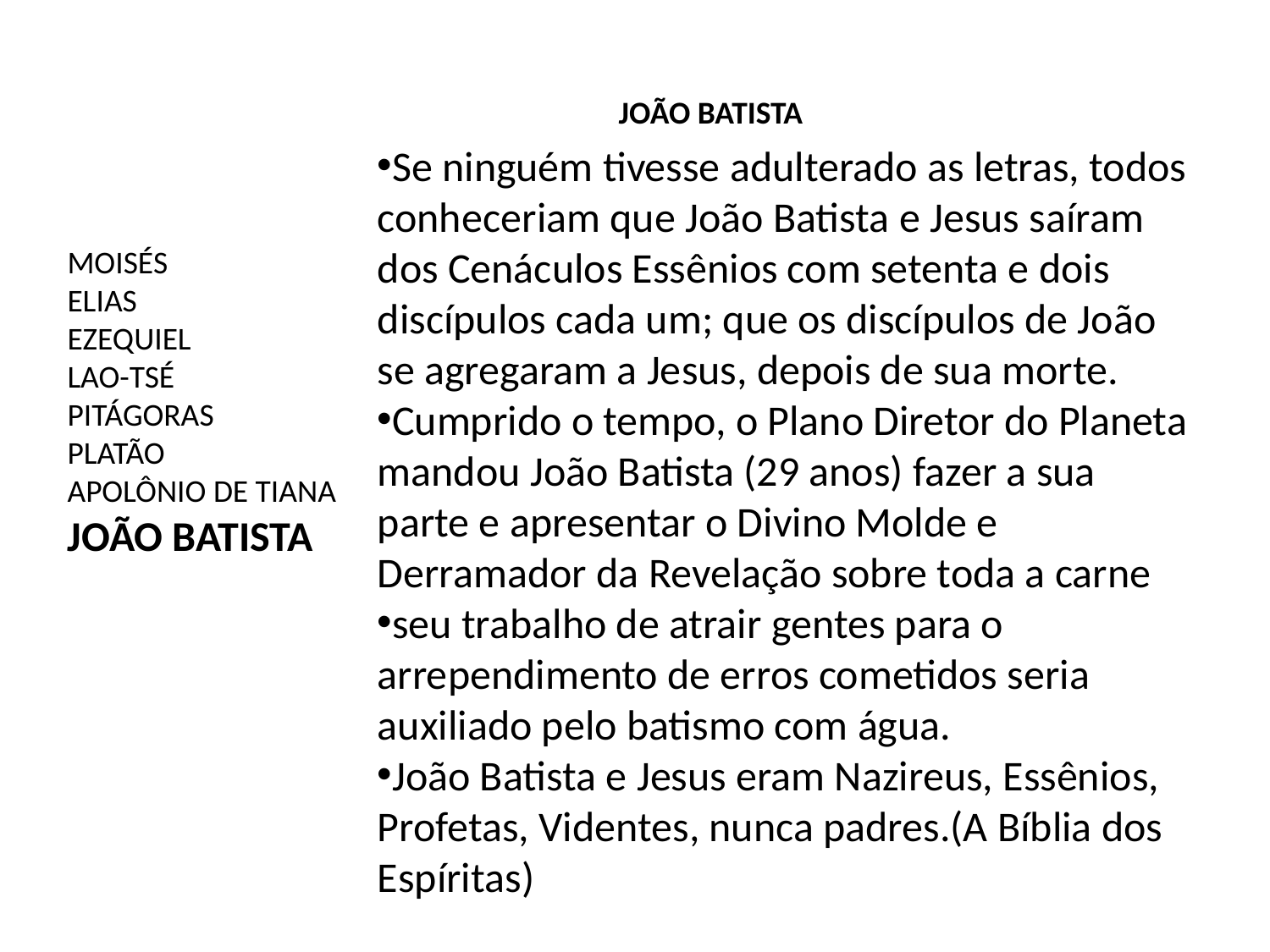

JOÃO BATISTA
Se ninguém tivesse adulterado as letras, todos conheceriam que João Batista e Jesus saíram dos Cenáculos Essênios com setenta e dois discípulos cada um; que os discípulos de João se agregaram a Jesus, depois de sua morte.
Cumprido o tempo, o Plano Diretor do Planeta mandou João Batista (29 anos) fazer a sua parte e apresentar o Divino Molde e Derramador da Revelação sobre toda a carne
seu trabalho de atrair gentes para o arrependimento de erros cometidos seria auxiliado pelo batismo com água.
João Batista e Jesus eram Nazireus, Essênios, Profetas, Videntes, nunca padres.(A Bíblia dos Espíritas)
MOISÉS
ELIAS
EZEQUIEL
LAO-TSÉ
PITÁGORAS
PLATÃO
APOLÔNIO DE TIANA
JOÃO BATISTA